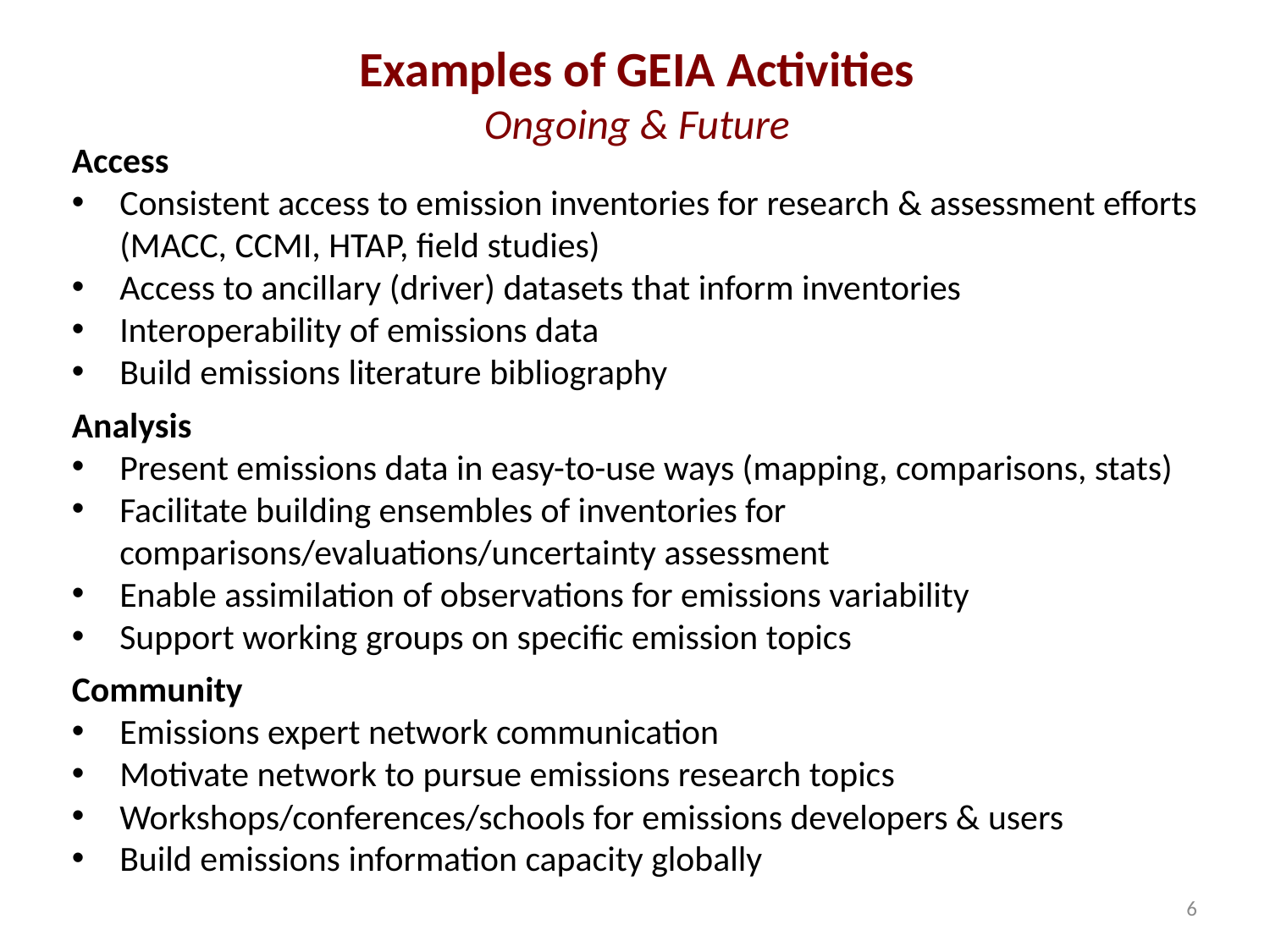

# Examples of GEIA Activities Ongoing & Future
Access
Consistent access to emission inventories for research & assessment efforts (MACC, CCMI, HTAP, field studies)
Access to ancillary (driver) datasets that inform inventories
Interoperability of emissions data
Build emissions literature bibliography
Analysis
Present emissions data in easy-to-use ways (mapping, comparisons, stats)
Facilitate building ensembles of inventories for comparisons/evaluations/uncertainty assessment
Enable assimilation of observations for emissions variability
Support working groups on specific emission topics
Community
Emissions expert network communication
Motivate network to pursue emissions research topics
Workshops/conferences/schools for emissions developers & users
Build emissions information capacity globally
6